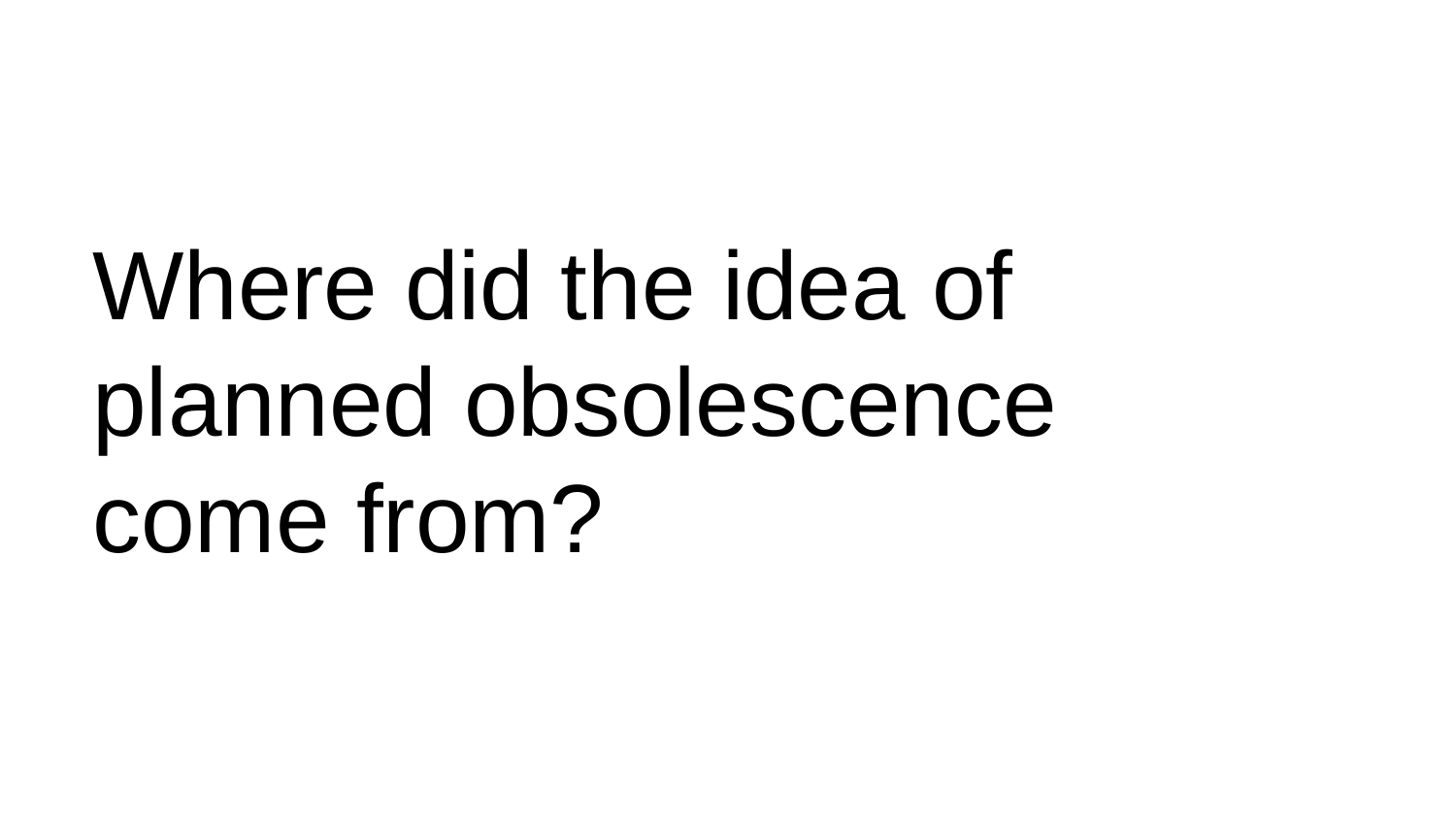

# Where did the idea of planned obsolescence come from?